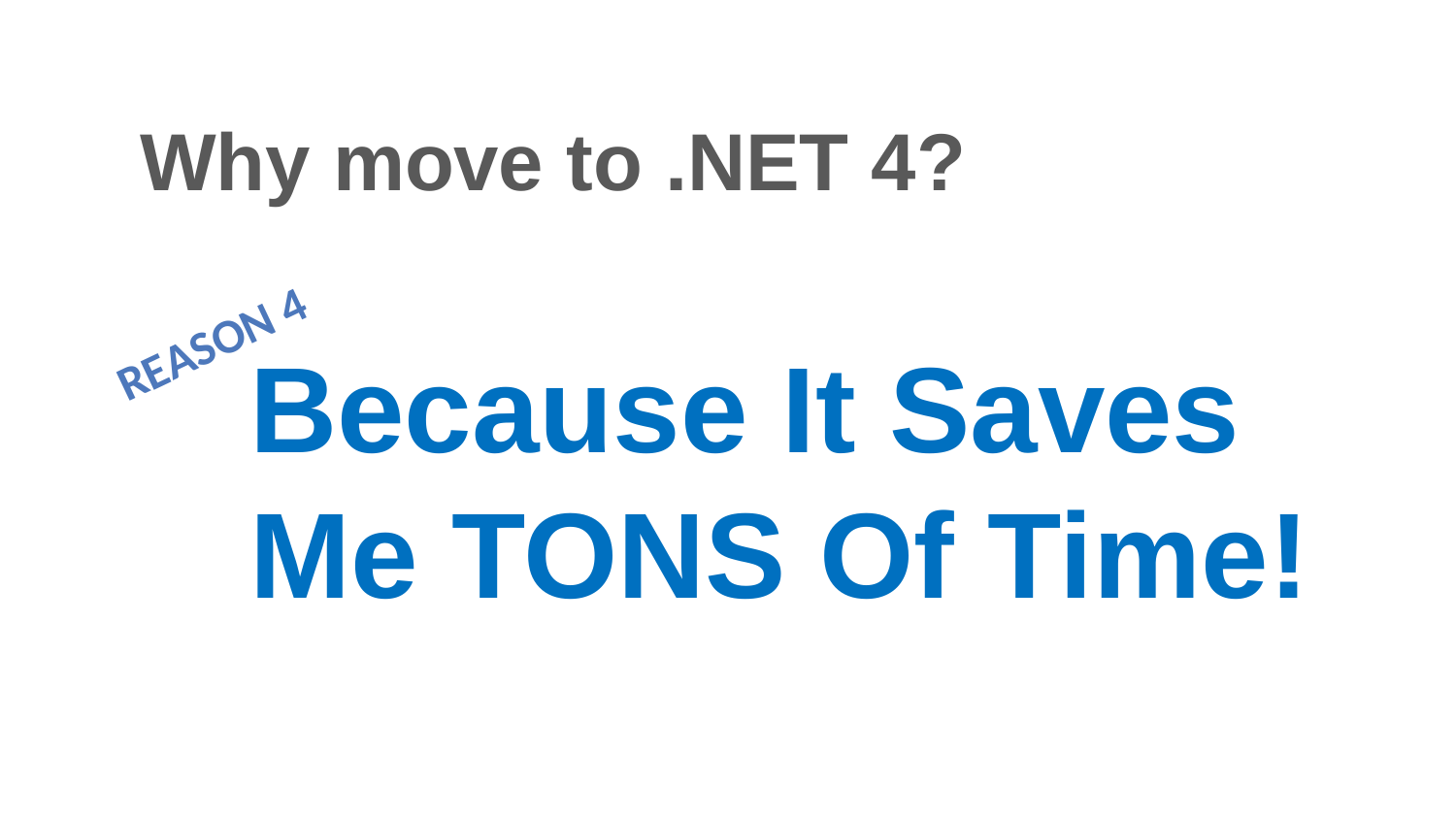

# Why move to .NET 4?
Reason 4
Because It Saves Me TONS Of Time!